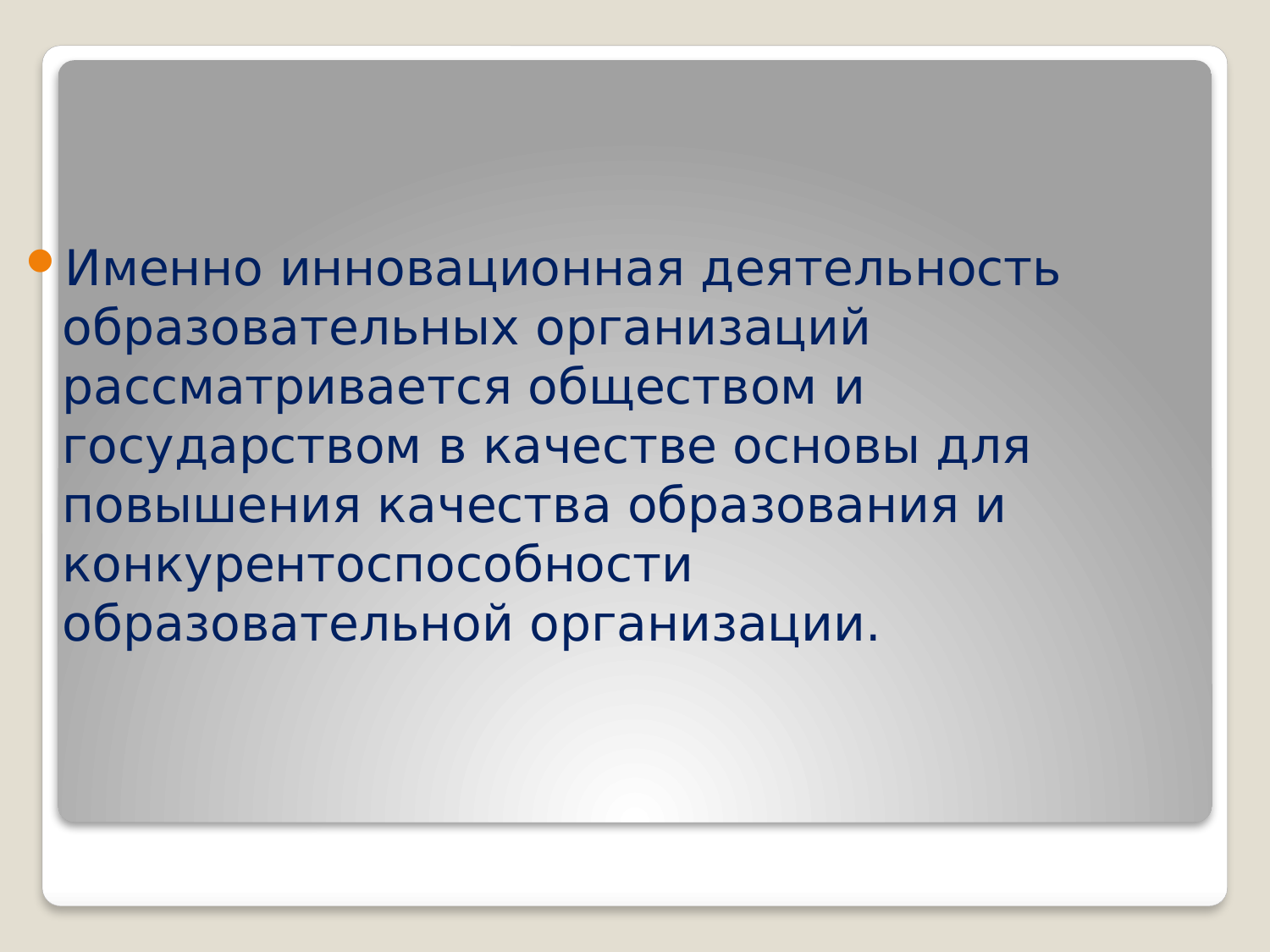

Именно инновационная деятельность образовательных организаций рассматривается обществом и государством в качестве основы для повышения качества образования и конкурентоспособности образовательной организации.

#